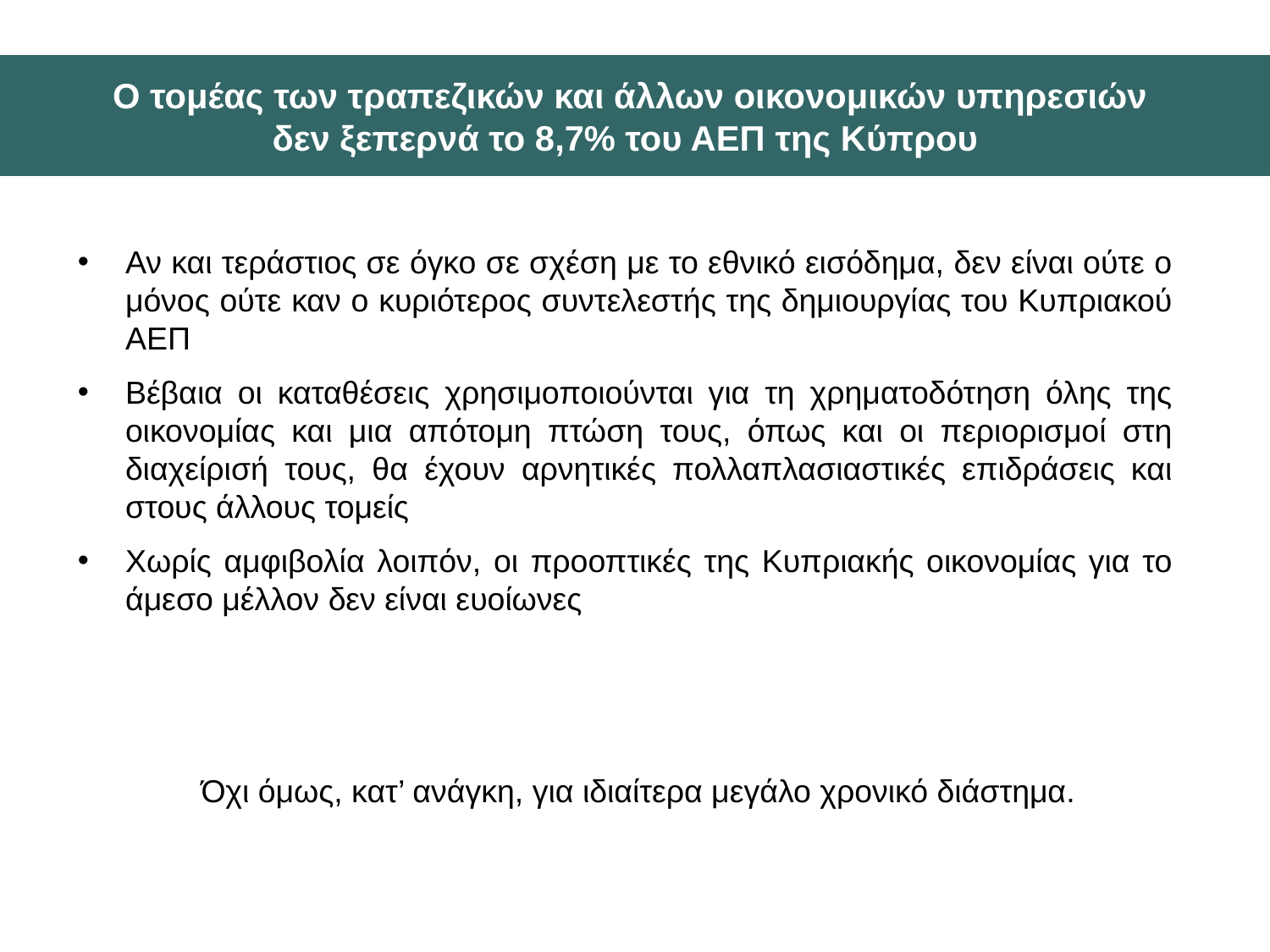

# Ο τομέας των τραπεζικών και άλλων οικονομικών υπηρεσιών δεν ξεπερνά το 8,7% του ΑΕΠ της Κύπρου
Αν και τεράστιος σε όγκο σε σχέση με το εθνικό εισόδημα, δεν είναι ούτε ο μόνος ούτε καν ο κυριότερος συντελεστής της δημιουργίας του Κυπριακού ΑΕΠ
Βέβαια οι καταθέσεις χρησιμοποιούνται για τη χρηματοδότηση όλης της οικονομίας και μια απότομη πτώση τους, όπως και οι περιορισμοί στη διαχείρισή τους, θα έχουν αρνητικές πολλαπλασιαστικές επιδράσεις και στους άλλους τομείς
Χωρίς αμφιβολία λοιπόν, οι προοπτικές της Κυπριακής οικονομίας για το άμεσο μέλλον δεν είναι ευοίωνες

    Όχι όμως, κατ’ ανάγκη, για ιδιαίτερα μεγάλο χρονικό διάστημα.